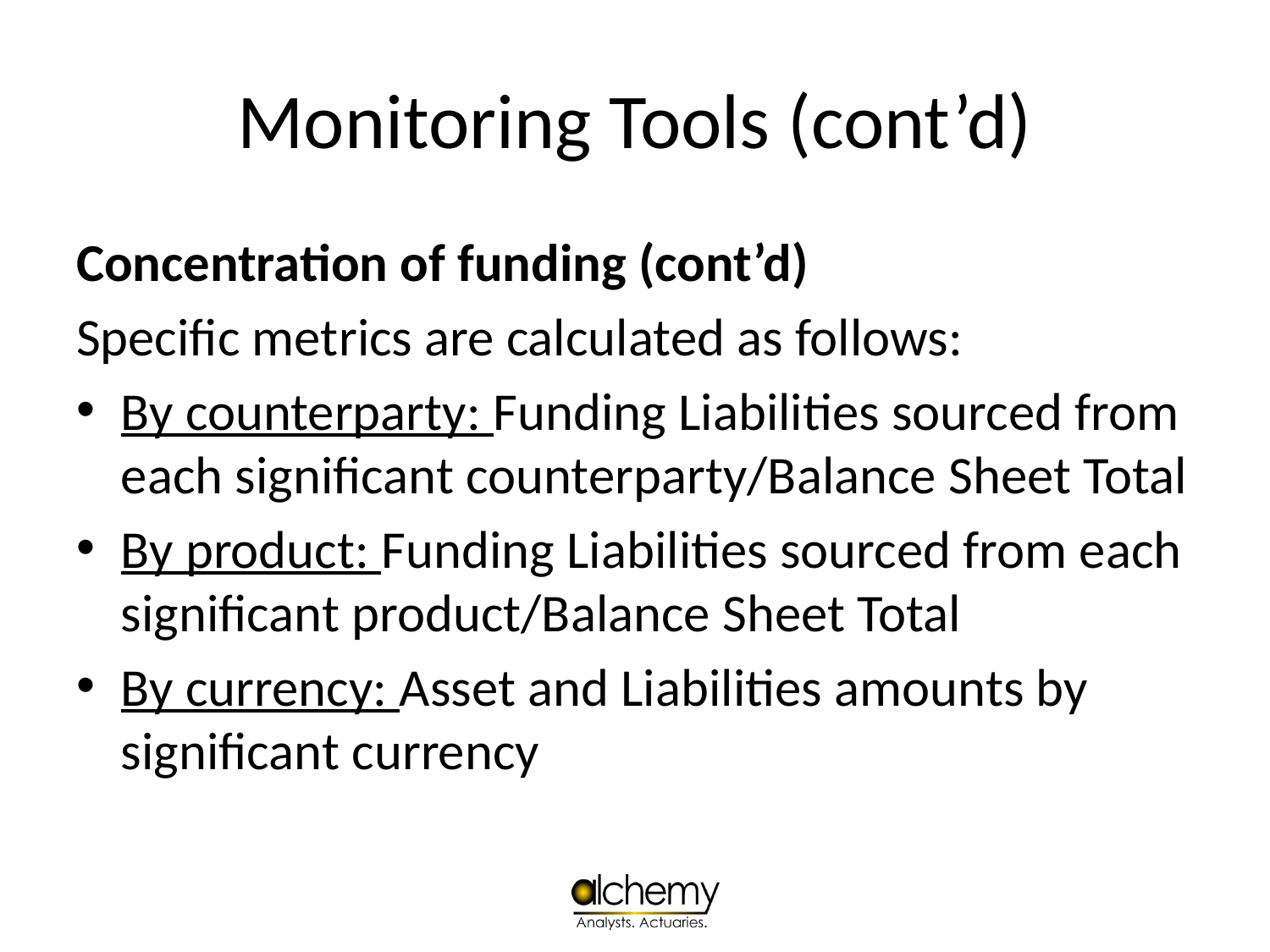

# Monitoring Tools (cont’d)
Concentration of funding (cont’d)
Specific metrics are calculated as follows:
By counterparty: Funding Liabilities sourced from each significant counterparty/Balance Sheet Total
By product: Funding Liabilities sourced from each significant product/Balance Sheet Total
By currency: Asset and Liabilities amounts by significant currency